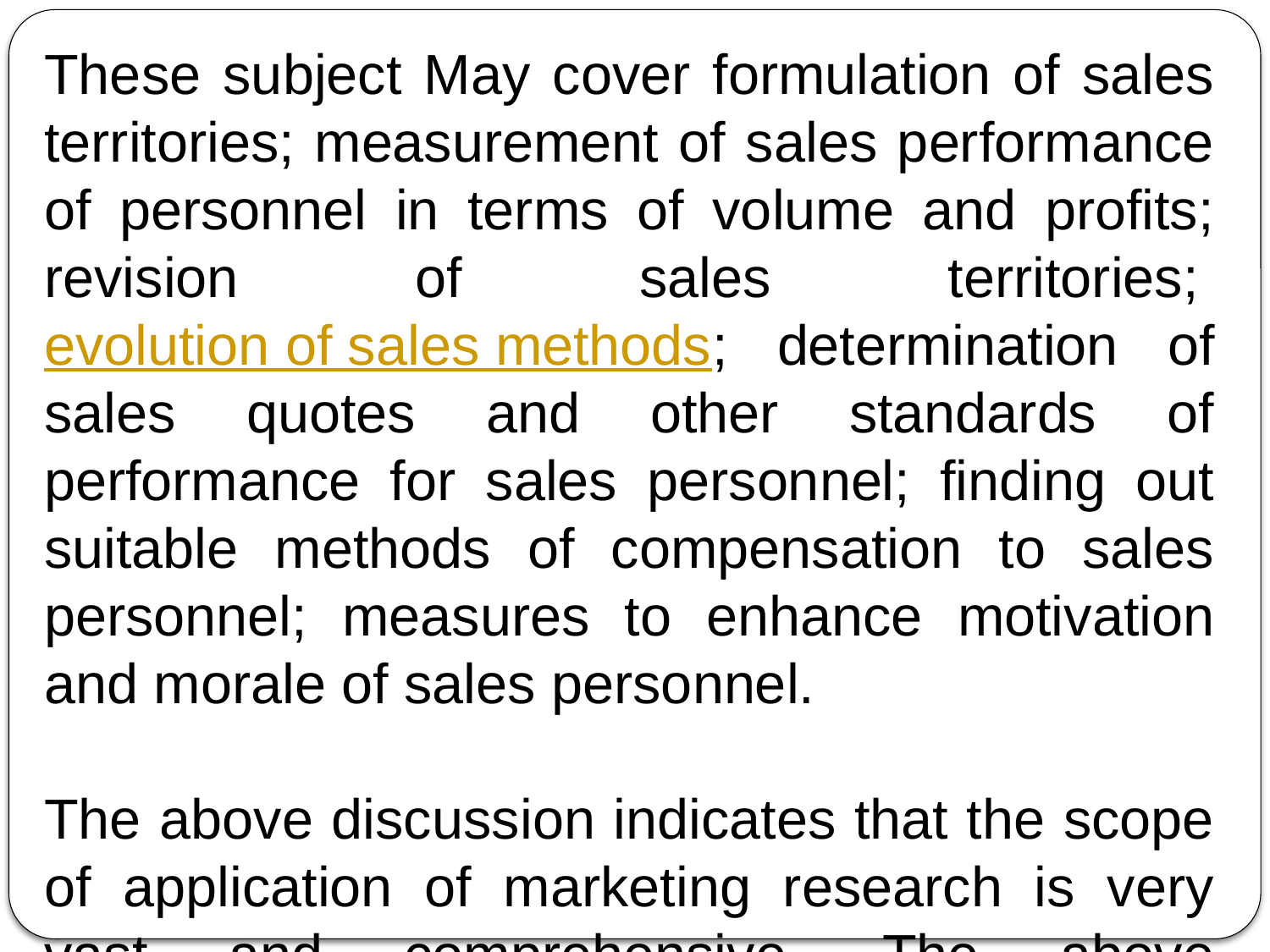

These subject May cover formulation of sales territories; measurement of sales performance of personnel in terms of volume and profits; revision of sales territories; evolution of sales methods; determination of sales quotes and other standards of performance for sales personnel; finding out suitable methods of compensation to sales personnel; measures to enhance motivation and morale of sales personnel.

The above discussion indicates that the scope of application of marketing research is very vast and comprehensive. The above description is only indicative and not exhaustive.